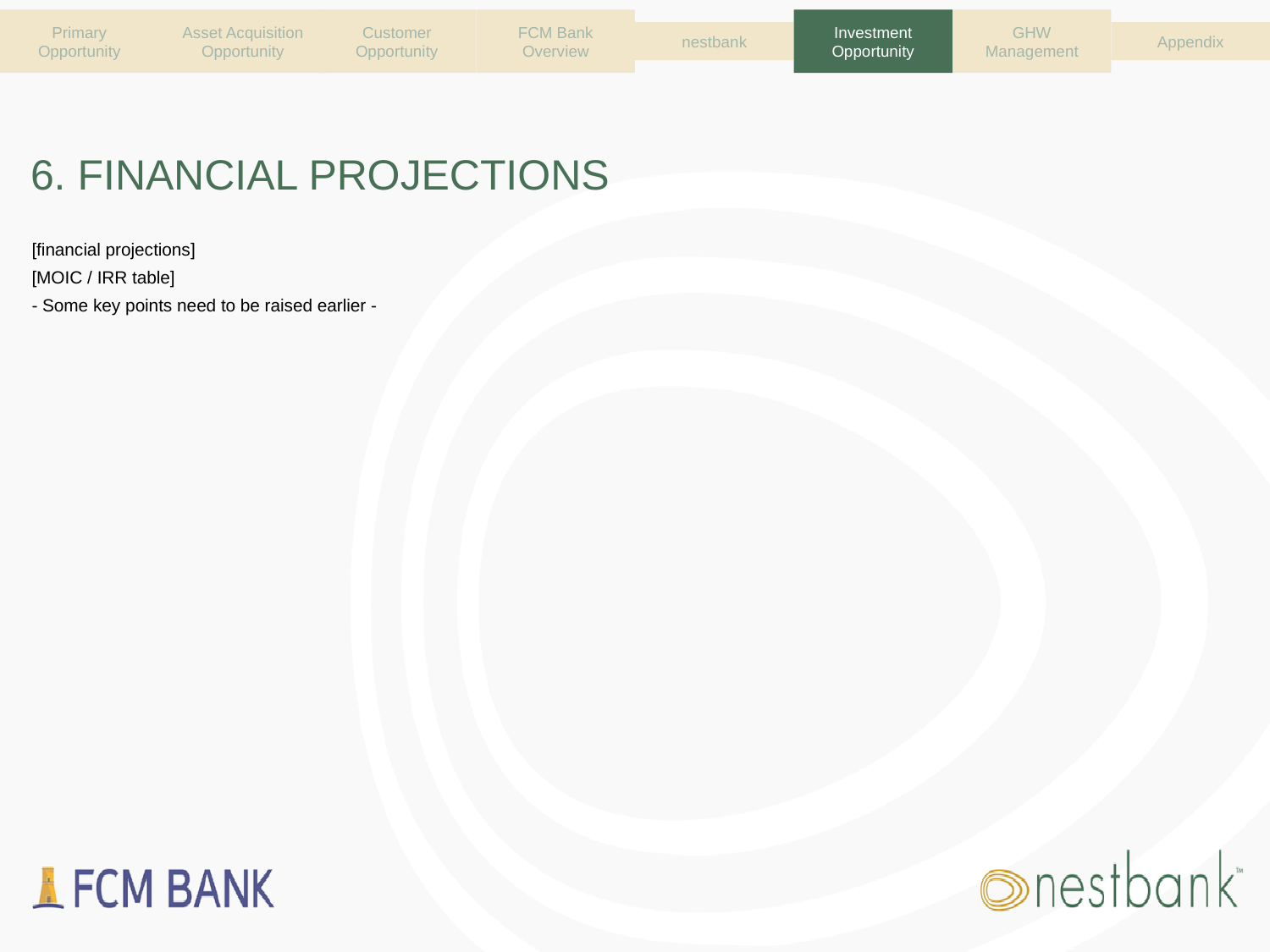

Asset Acquisition
Opportunity
Primary Opportunity
Customer Opportunity
FCM Bank Overview
Investment Opportunity
nestbank
GHW Management
Appendix
# 6. FINANCIAL PROJECTIONS
[financial projections]
[MOIC / IRR table]
- Some key points need to be raised earlier -